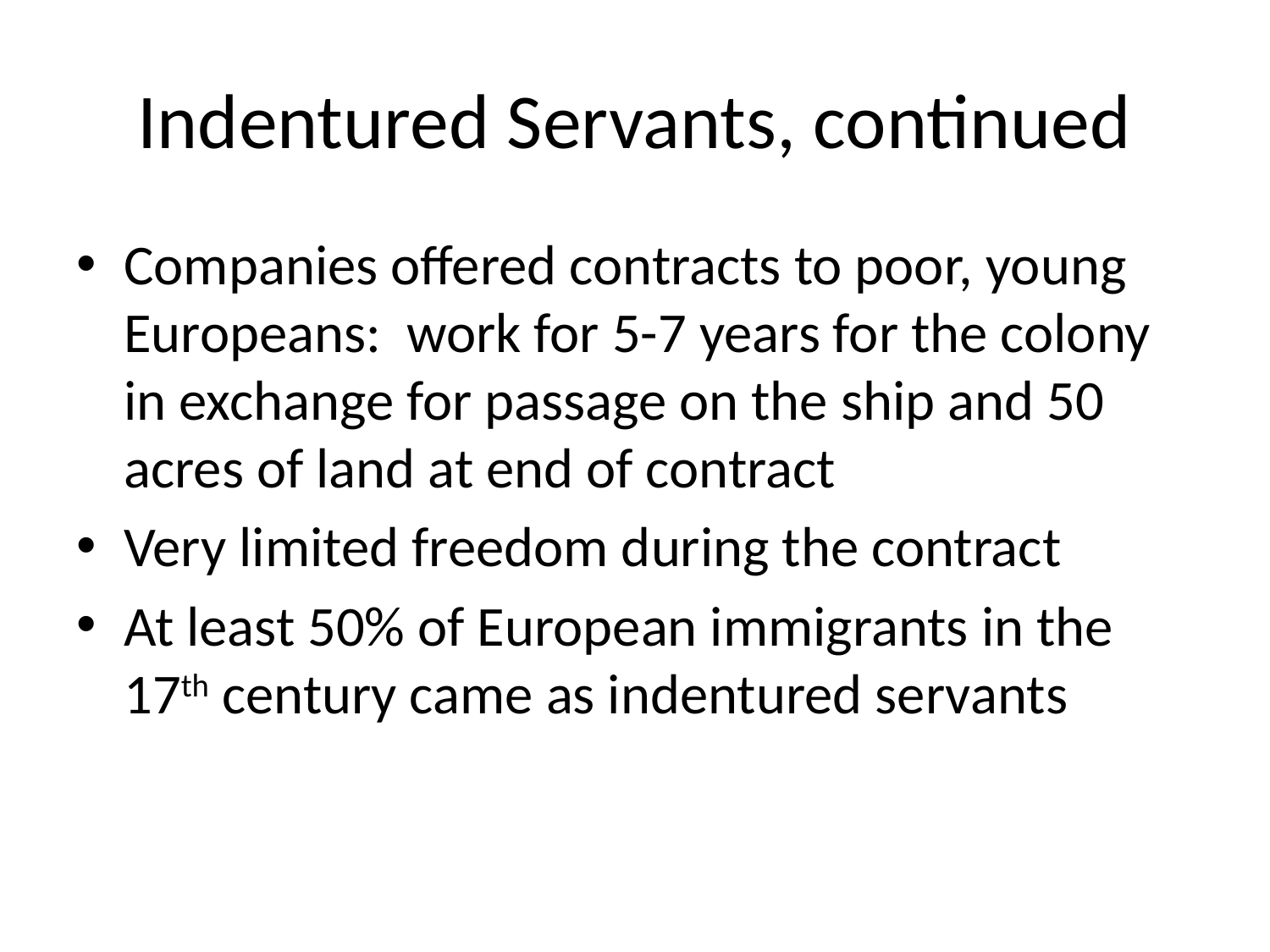

# Indentured Servants, continued
Companies offered contracts to poor, young Europeans:  work for 5-7 years for the colony in exchange for passage on the ship and 50 acres of land at end of contract
Very limited freedom during the contract
At least 50% of European immigrants in the 17th century came as indentured servants